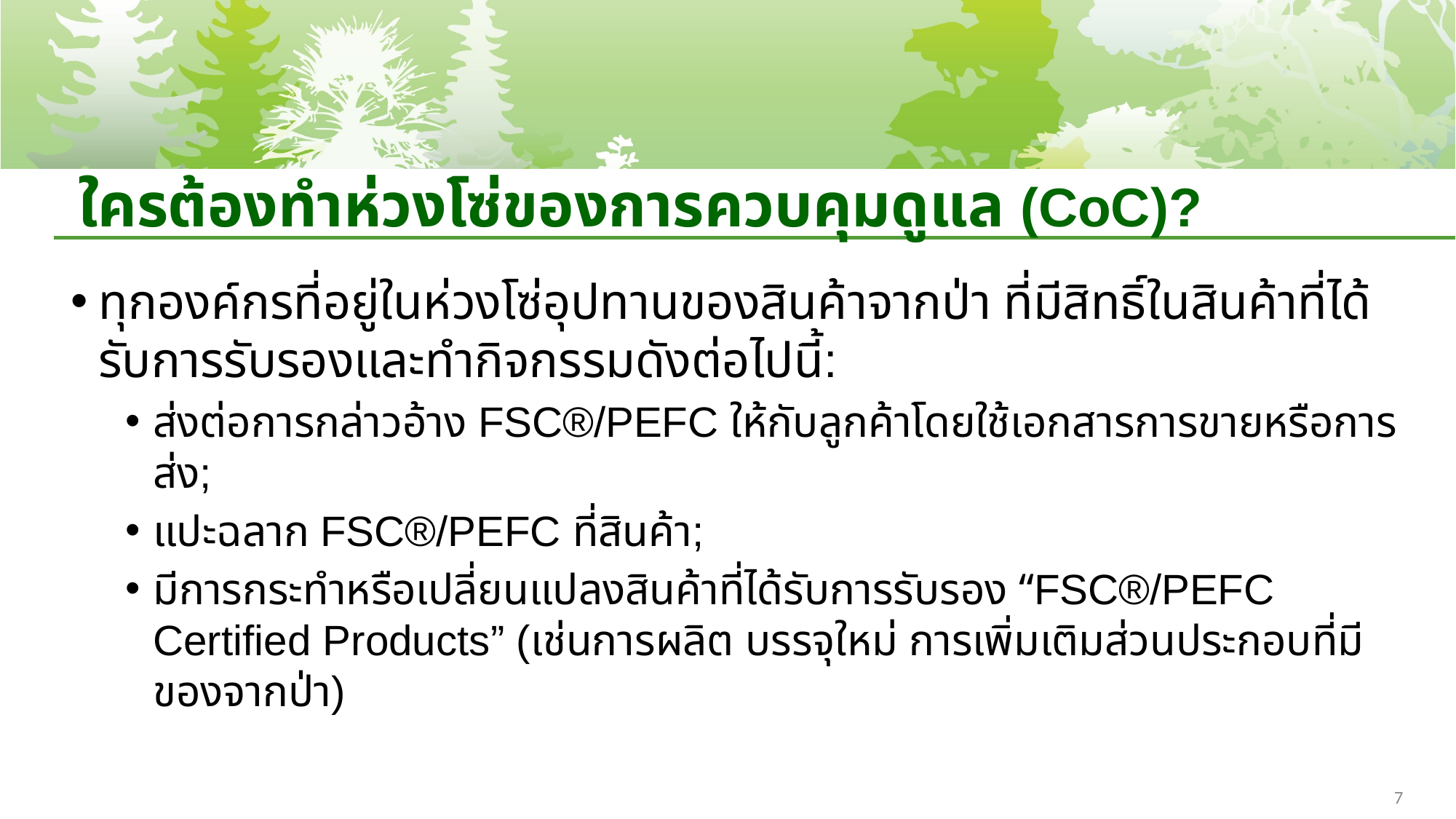

# ใครต้องทำห่วงโซ่ของการควบคุมดูแล (CoC)?
ทุกองค์กรที่อยู่ในห่วงโซ่อุปทานของสินค้าจากป่า ที่มีสิทธิ์ในสินค้าที่ได้รับการรับรองและทำกิจกรรมดังต่อไปนี้:
ส่งต่อการกล่าวอ้าง FSC®/PEFC ให้กับลูกค้าโดยใช้เอกสารการขายหรือการส่ง;
แปะฉลาก FSC®/PEFC ที่สินค้า;
มีการกระทำหรือเปลี่ยนแปลงสินค้าที่ได้รับการรับรอง “FSC®/PEFC Certified Products” (เช่นการผลิต บรรจุใหม่ การเพิ่มเติมส่วนประกอบที่มีของจากป่า)

7